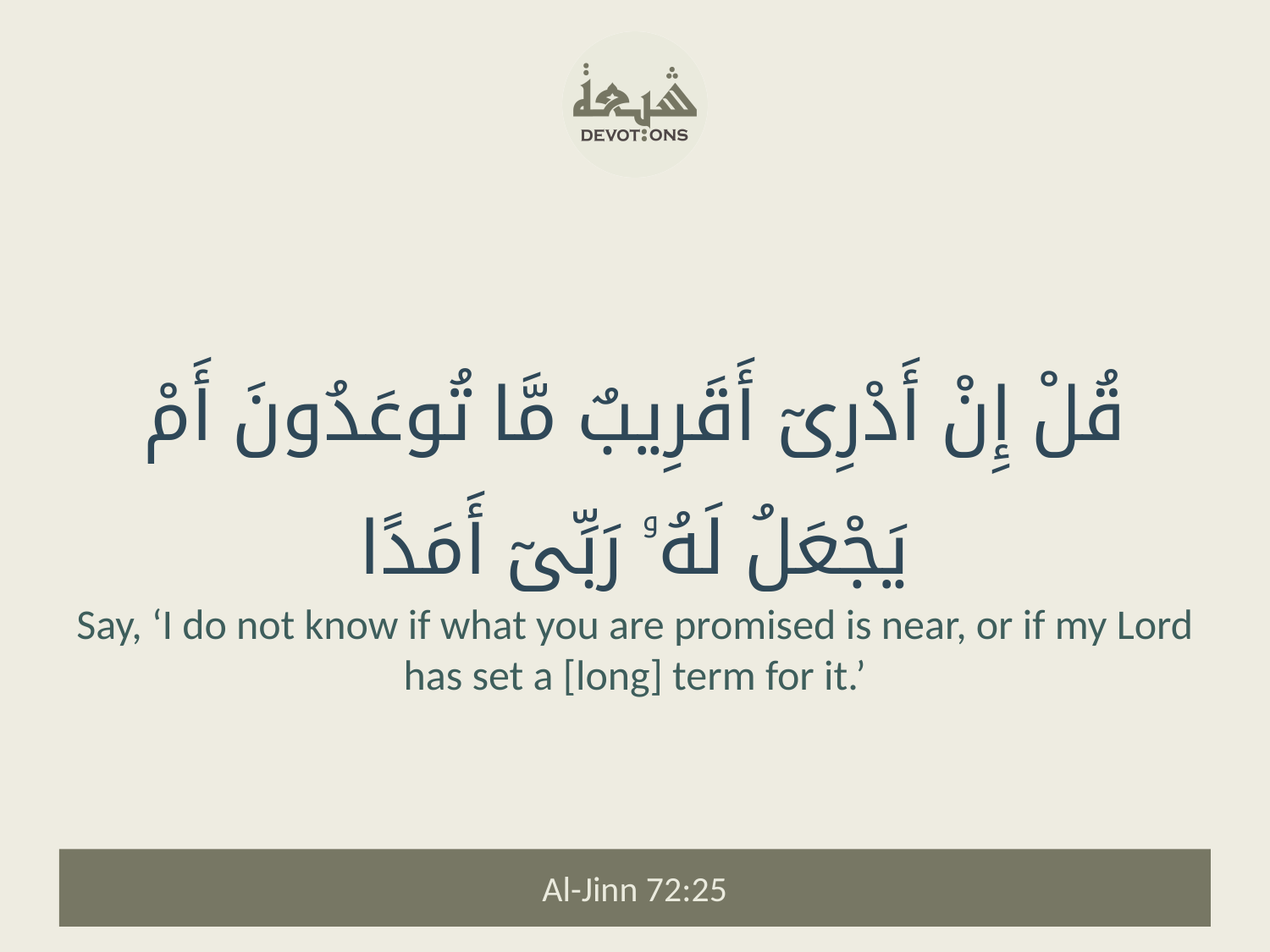

قُلْ إِنْ أَدْرِىٓ أَقَرِيبٌ مَّا تُوعَدُونَ أَمْ يَجْعَلُ لَهُۥ رَبِّىٓ أَمَدًا
Say, ‘I do not know if what you are promised is near, or if my Lord has set a [long] term for it.’
Al-Jinn 72:25